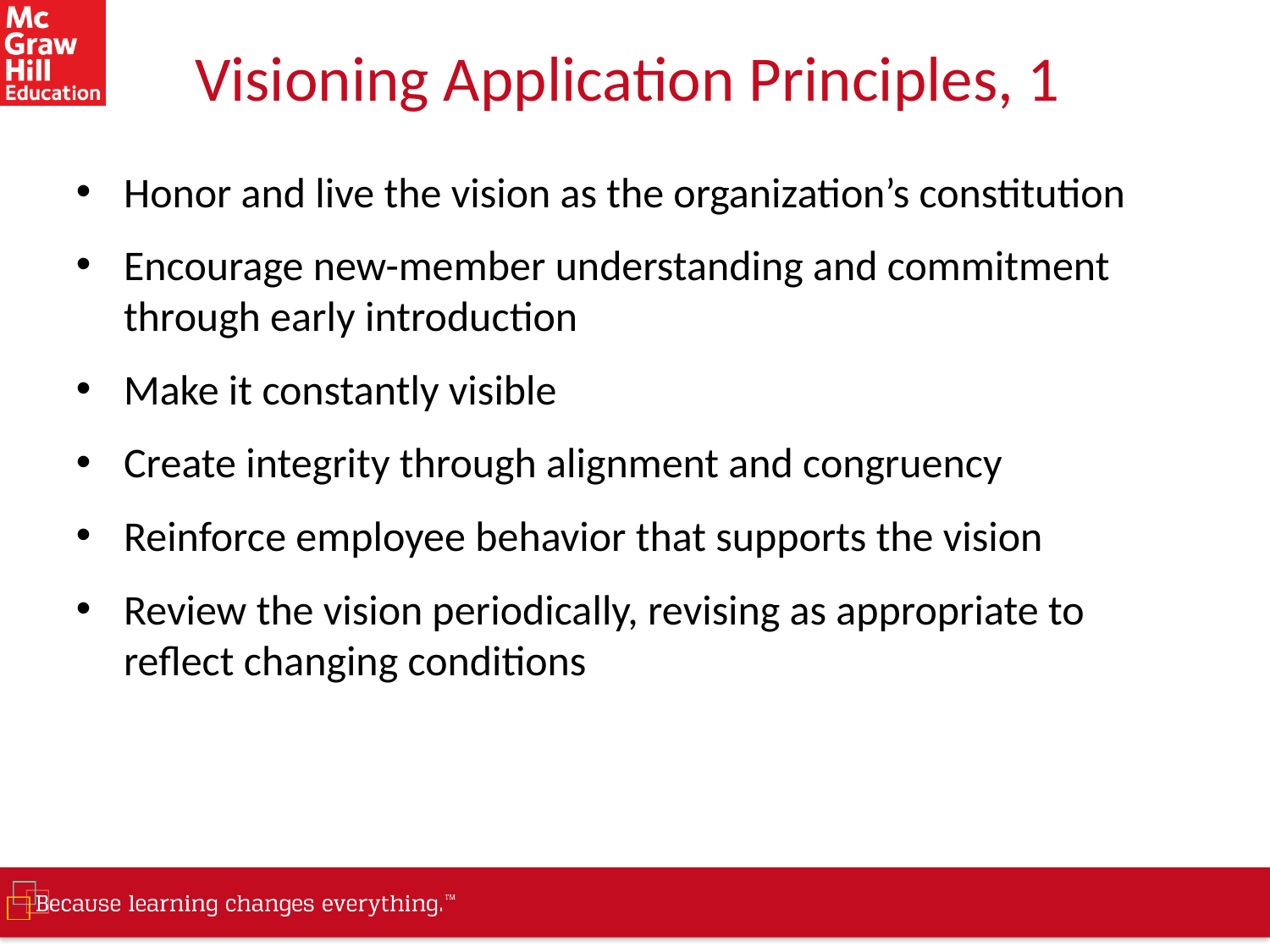

# Visioning Application Principles, 1
Honor and live the vision as the organization’s constitution
Encourage new-member understanding and commitment through early introduction
Make it constantly visible
Create integrity through alignment and congruency
Reinforce employee behavior that supports the vision
Review the vision periodically, revising as appropriate to reflect changing conditions